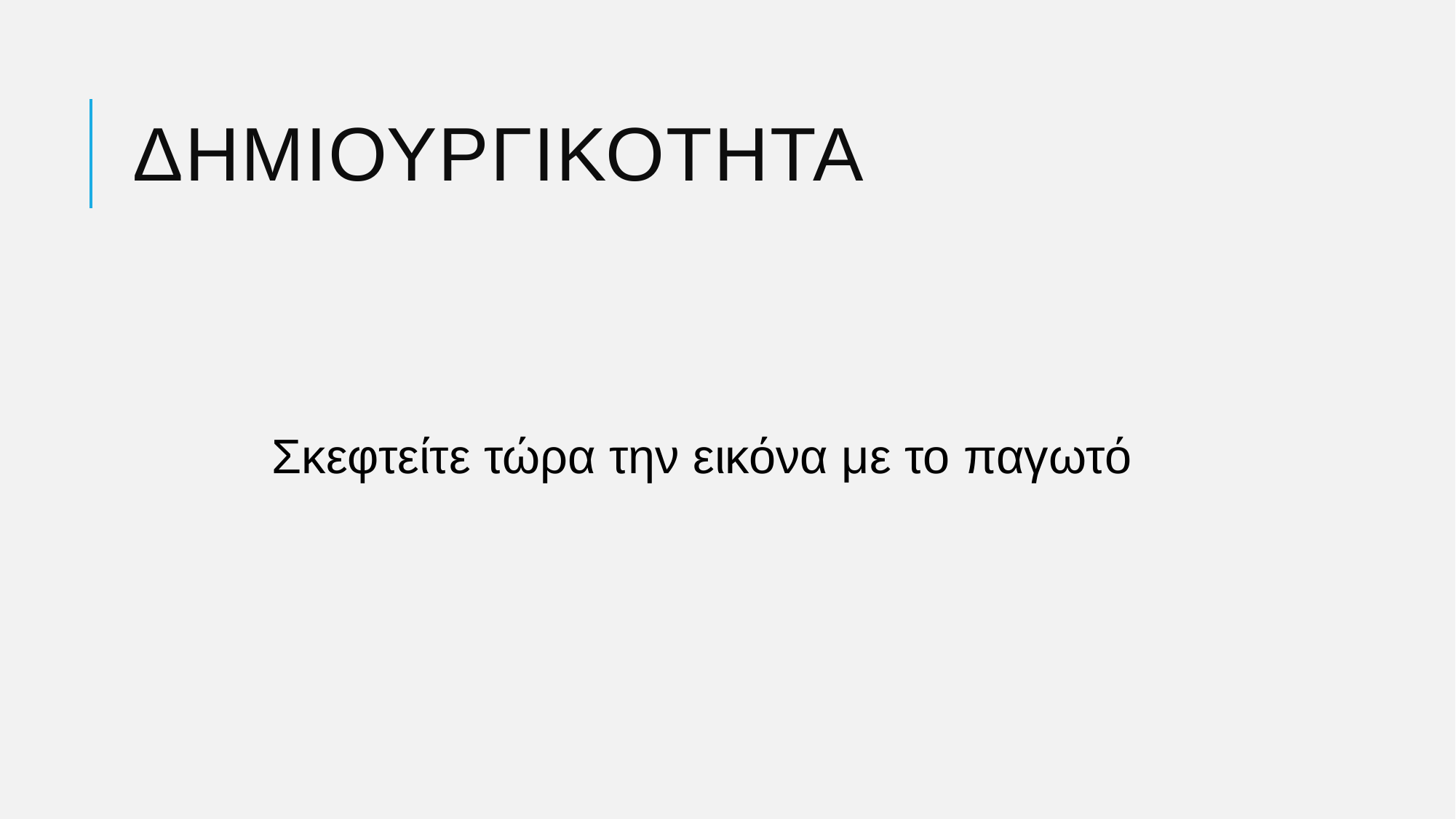

# Δημιουργικοτητα

Σκεφτείτε τώρα την εικόνα με το παγωτό